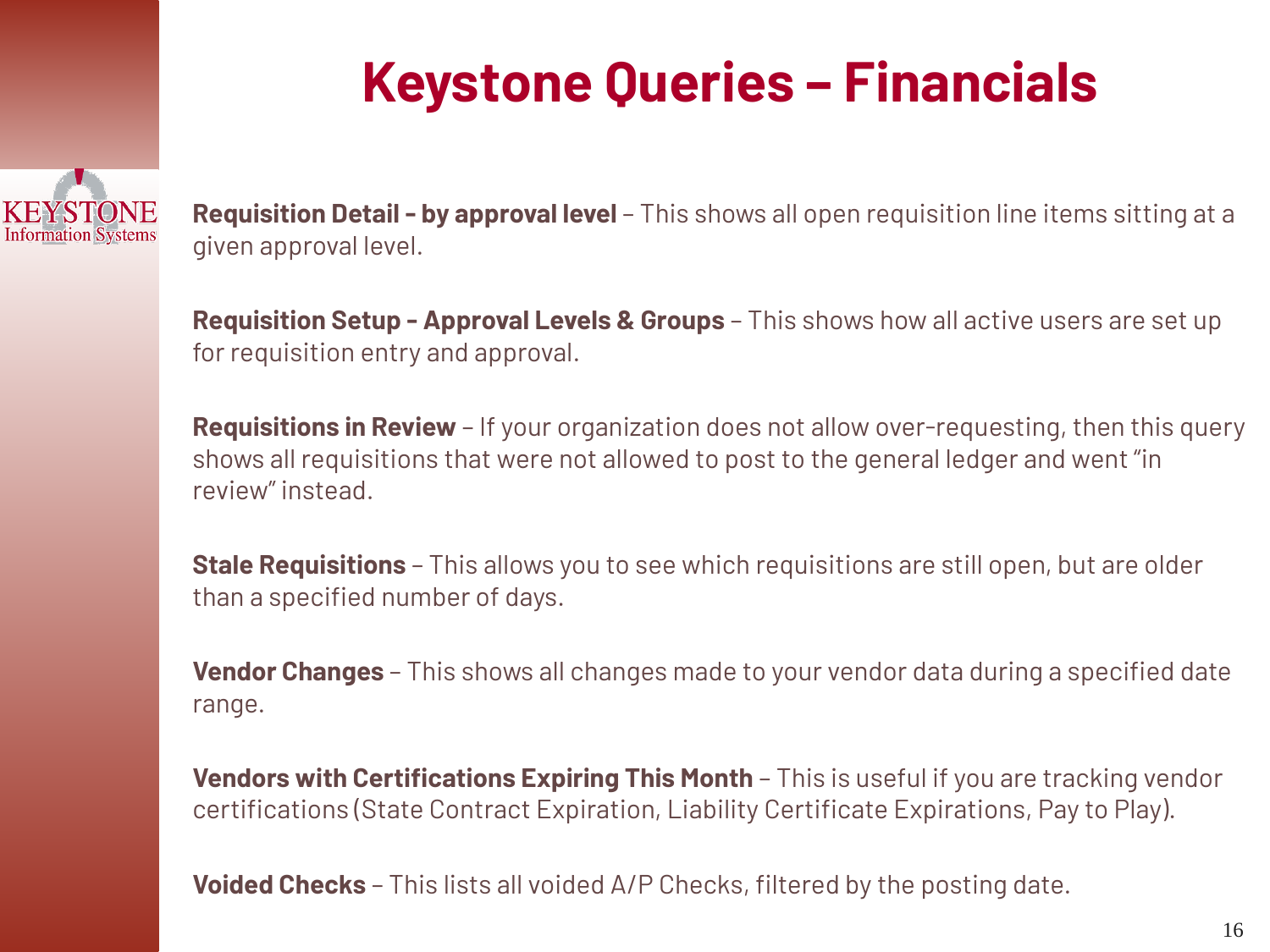

Keystone Queries – Financials
Requisition Detail - by approval level – This shows all open requisition line items sitting at a given approval level.

Requisition Setup - Approval Levels & Groups – This shows how all active users are set up for requisition entry and approval.

Requisitions in Review – If your organization does not allow over-requesting, then this query shows all requisitions that were not allowed to post to the general ledger and went “in review” instead.

Stale Requisitions – This allows you to see which requisitions are still open, but are older than a specified number of days.

Vendor Changes – This shows all changes made to your vendor data during a specified date range.

Vendors with Certifications Expiring This Month – This is useful if you are tracking vendor certifications (State Contract Expiration, Liability Certificate Expirations, Pay to Play).

Voided Checks – This lists all voided A/P Checks, filtered by the posting date.
16